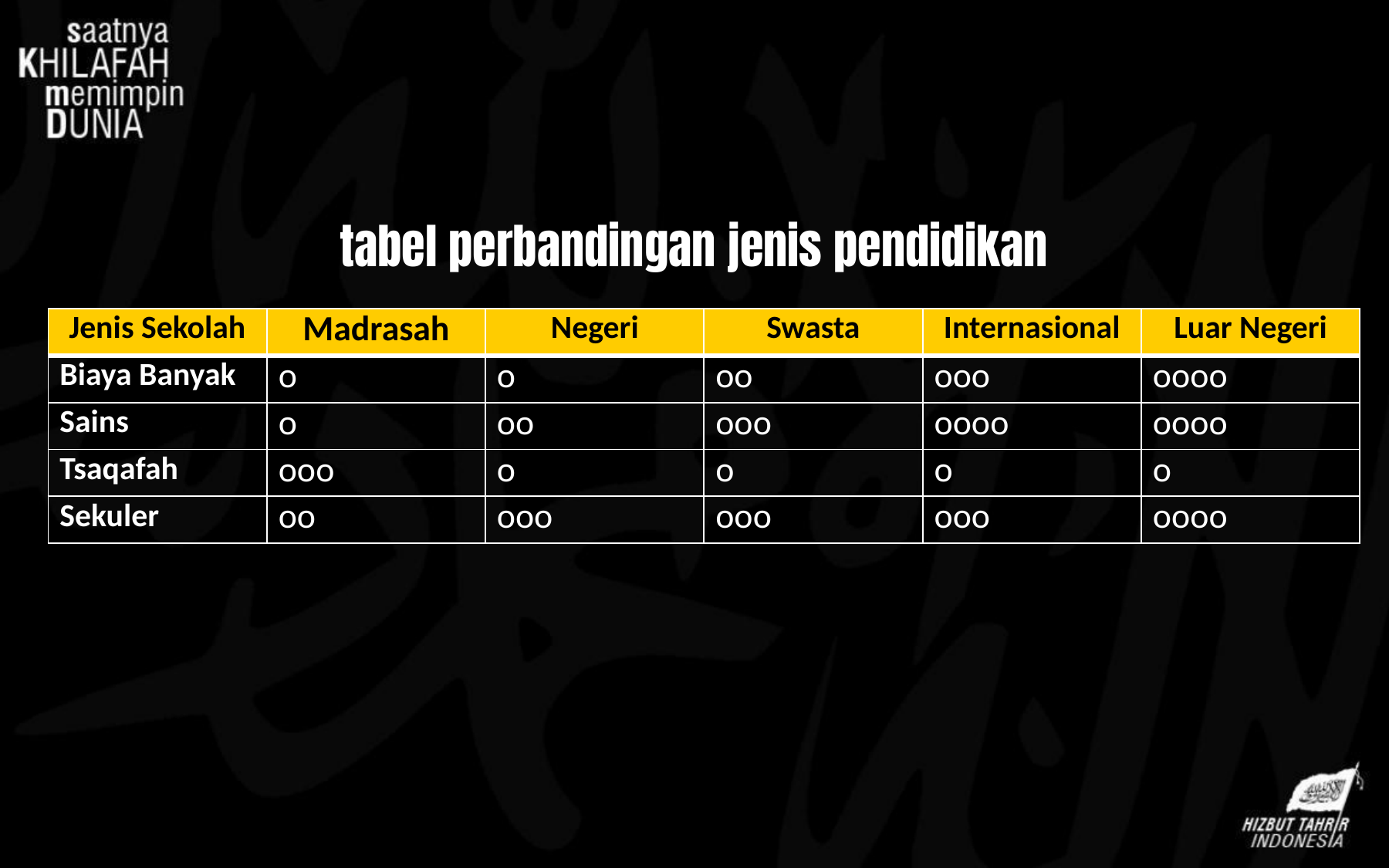

tabel perbandingan jenis pendidikan
| Jenis Sekolah | Madrasah | Negeri | Swasta | Internasional | Luar Negeri |
| --- | --- | --- | --- | --- | --- |
| Biaya Banyak | o | o | oo | ooo | oooo |
| Sains | o | oo | ooo | oooo | oooo |
| Tsaqafah | ooo | o | o | o | o |
| Sekuler | oo | ooo | ooo | ooo | oooo |